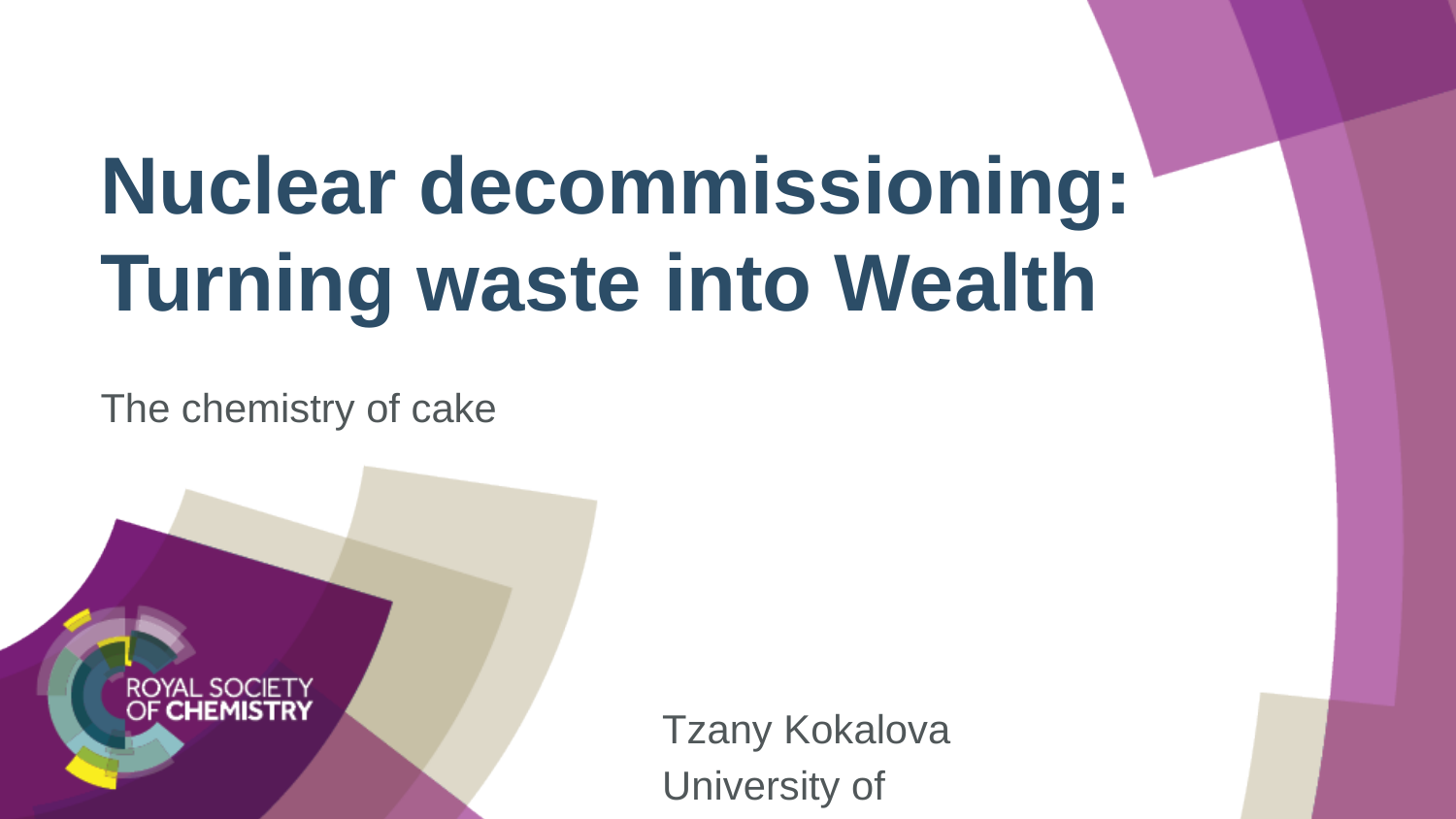

# Nuclear decommissioning: Turning waste into Wealth
The chemistry of cake

Tzany Kokalova
University of Birmingham